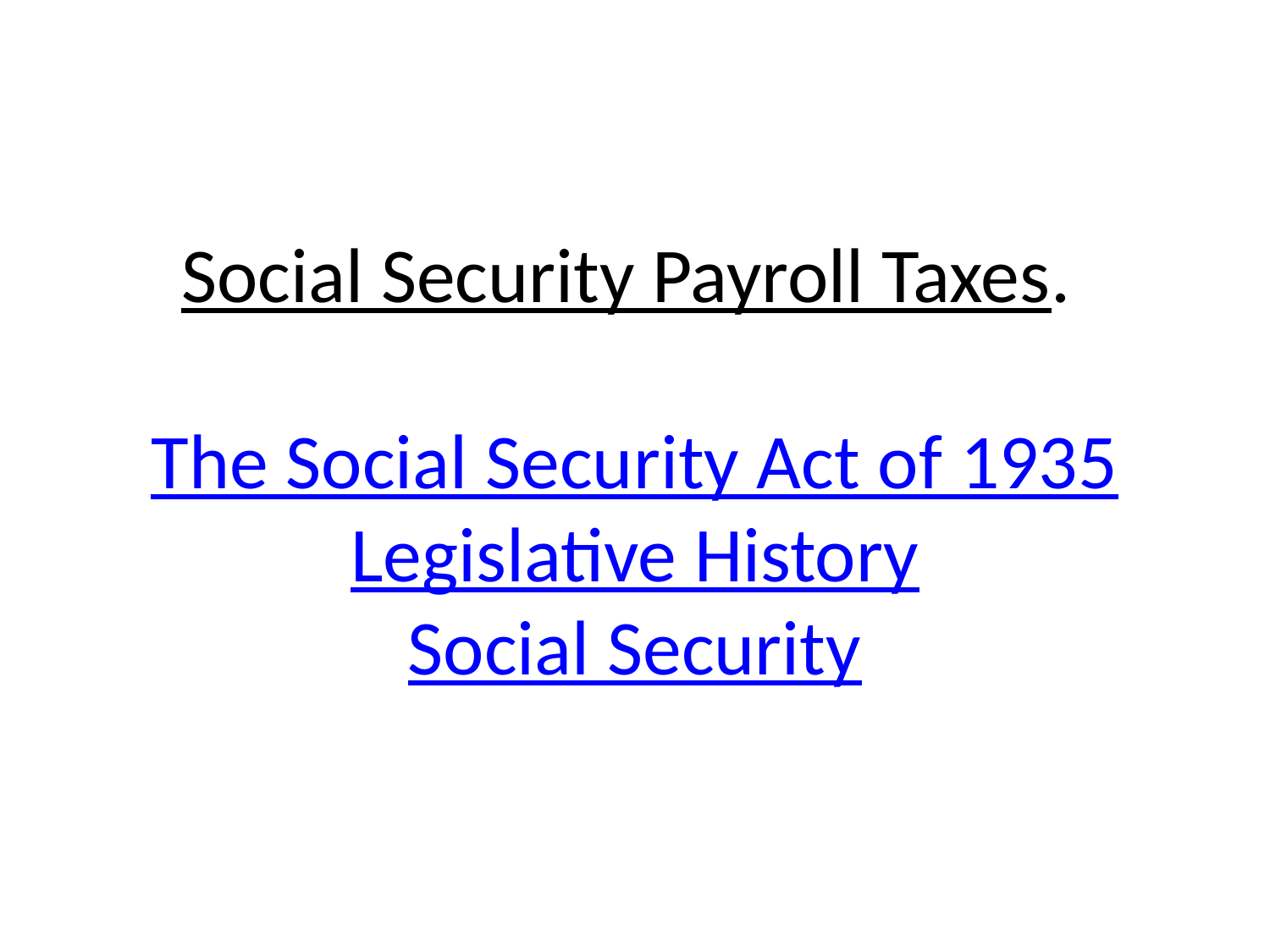

# Social Security Payroll Taxes. The Social Security Act of 1935 Legislative History Social Security